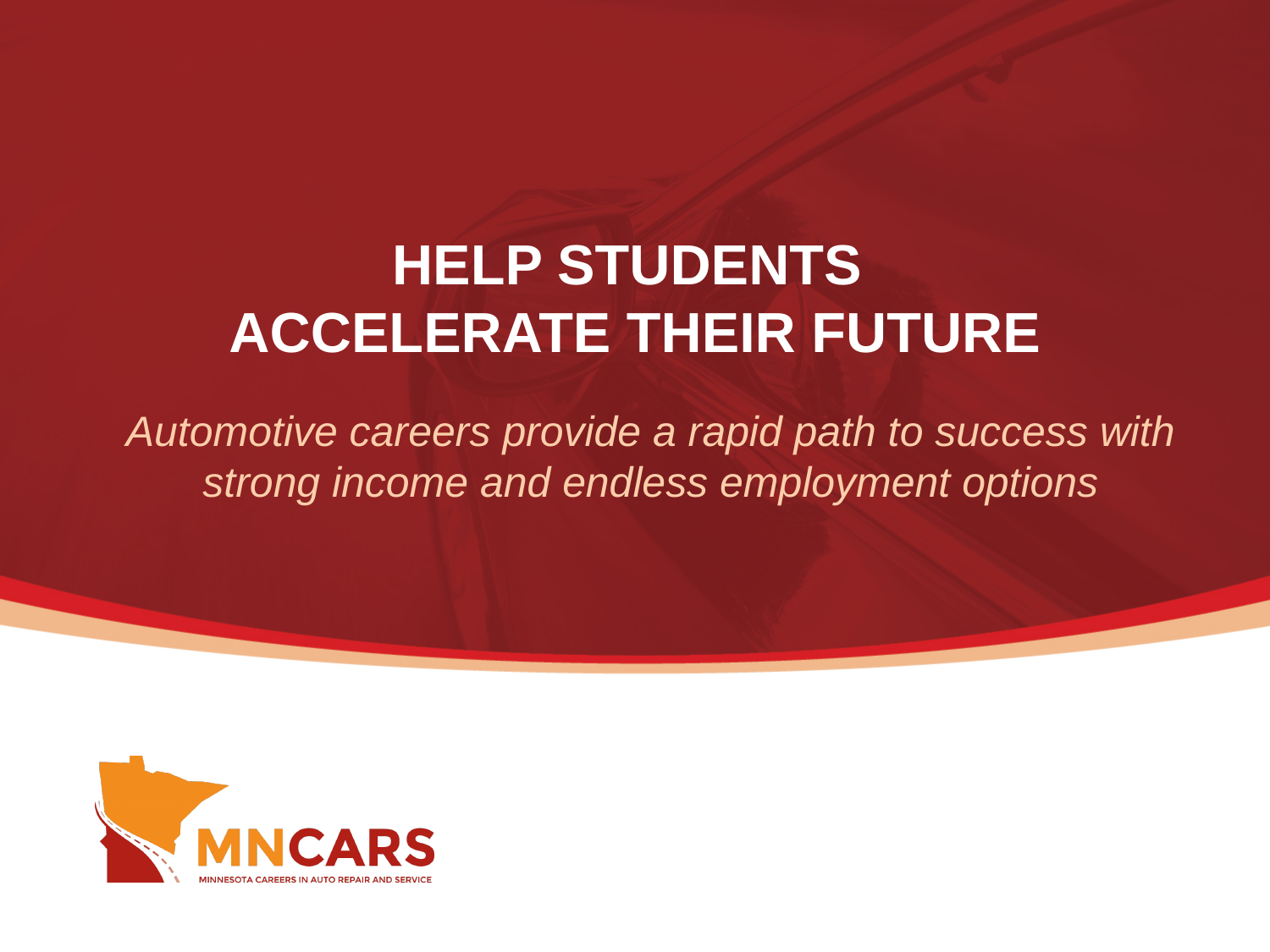

# Help Students Accelerate their future
Automotive careers provide a rapid path to success with strong income and endless employment options